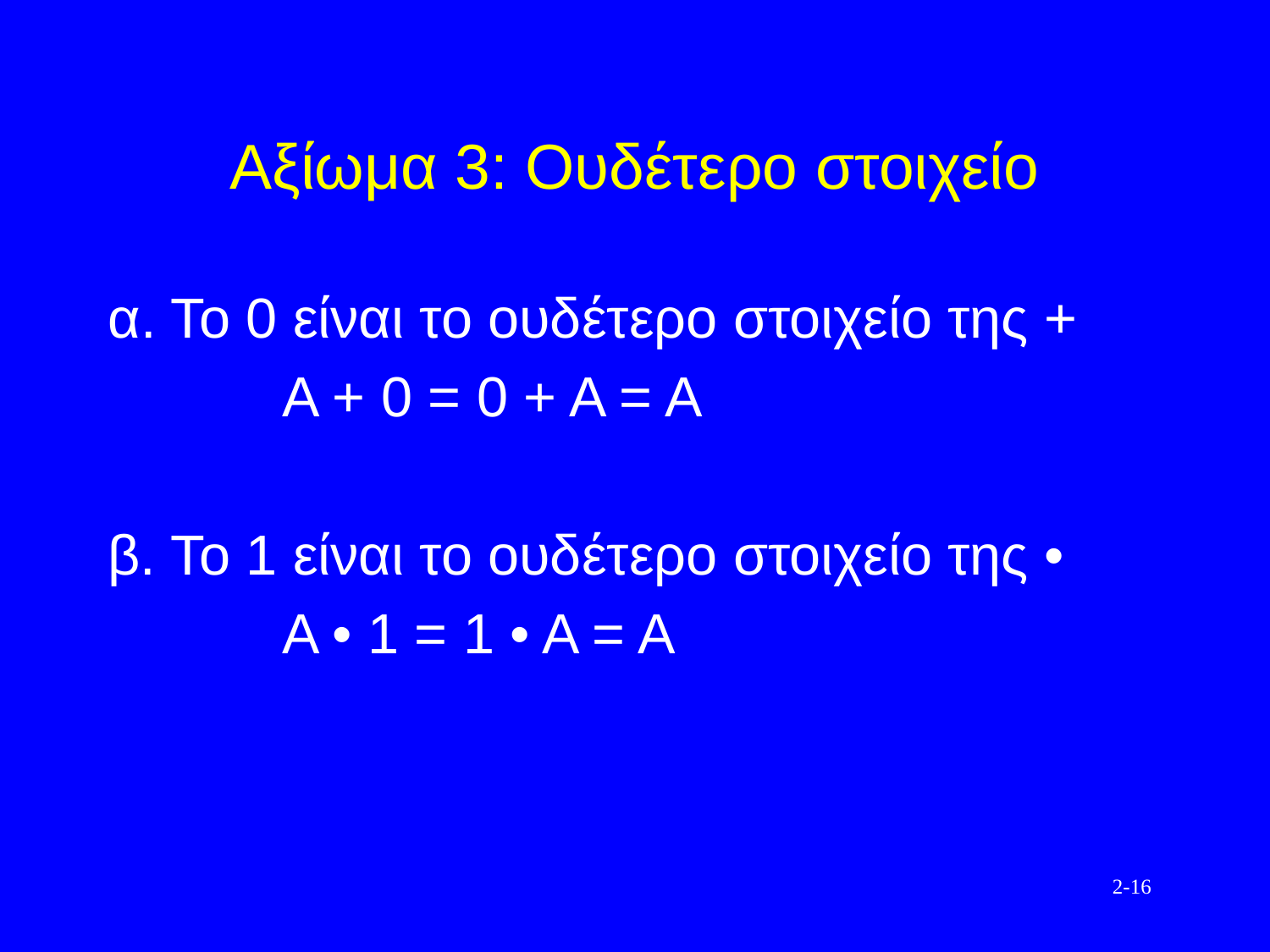

# Αξίωμα 3: Ουδέτερο στοιχείο
α. Το 0 είναι το ουδέτερο στοιχείο της +
		Α + 0 = 0 + Α = Α

β. Το 1 είναι το ουδέτερο στοιχείο της •
		Α • 1 = 1 • Α = Α